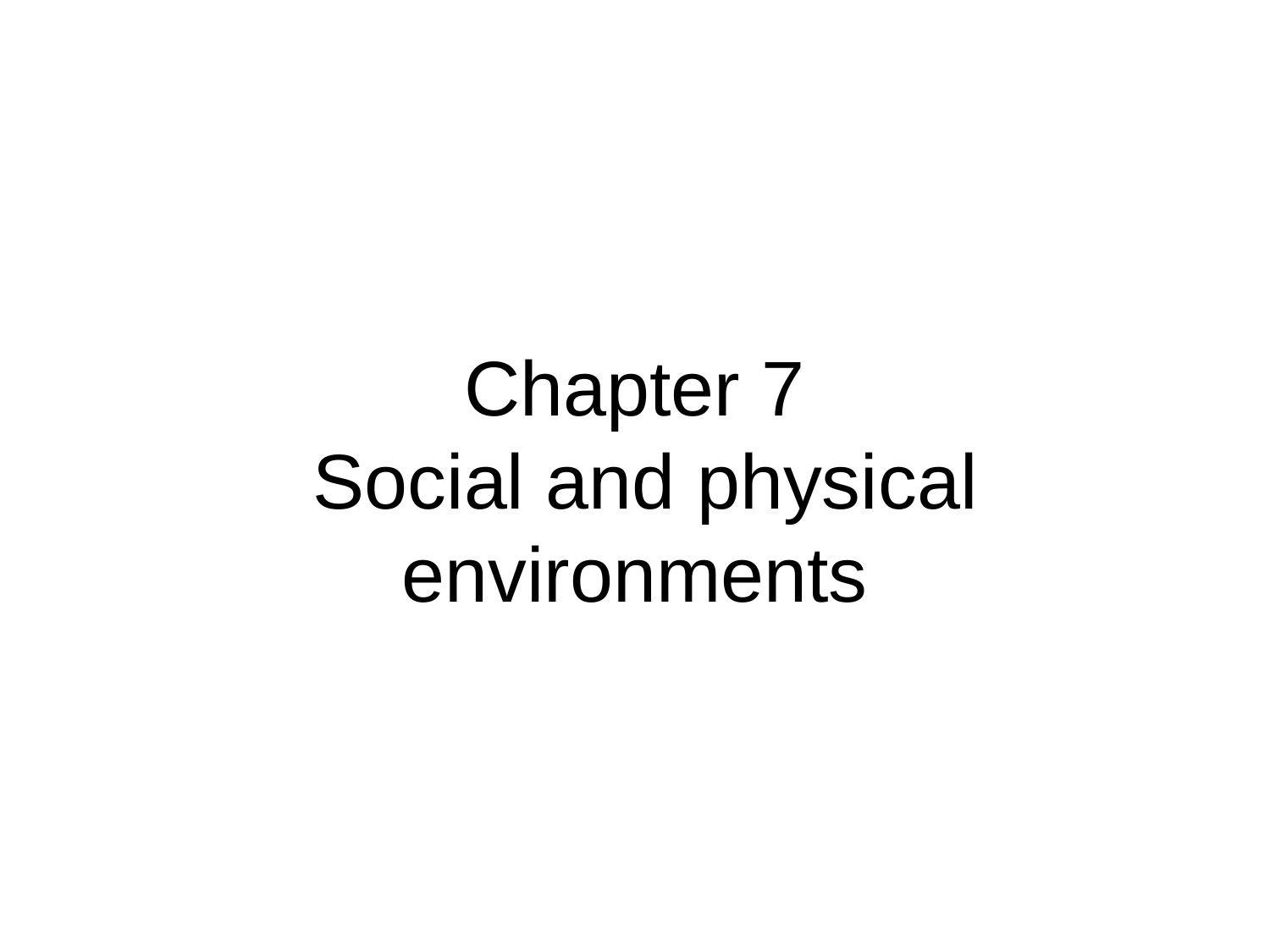

# Chapter 7  Social and physical environments